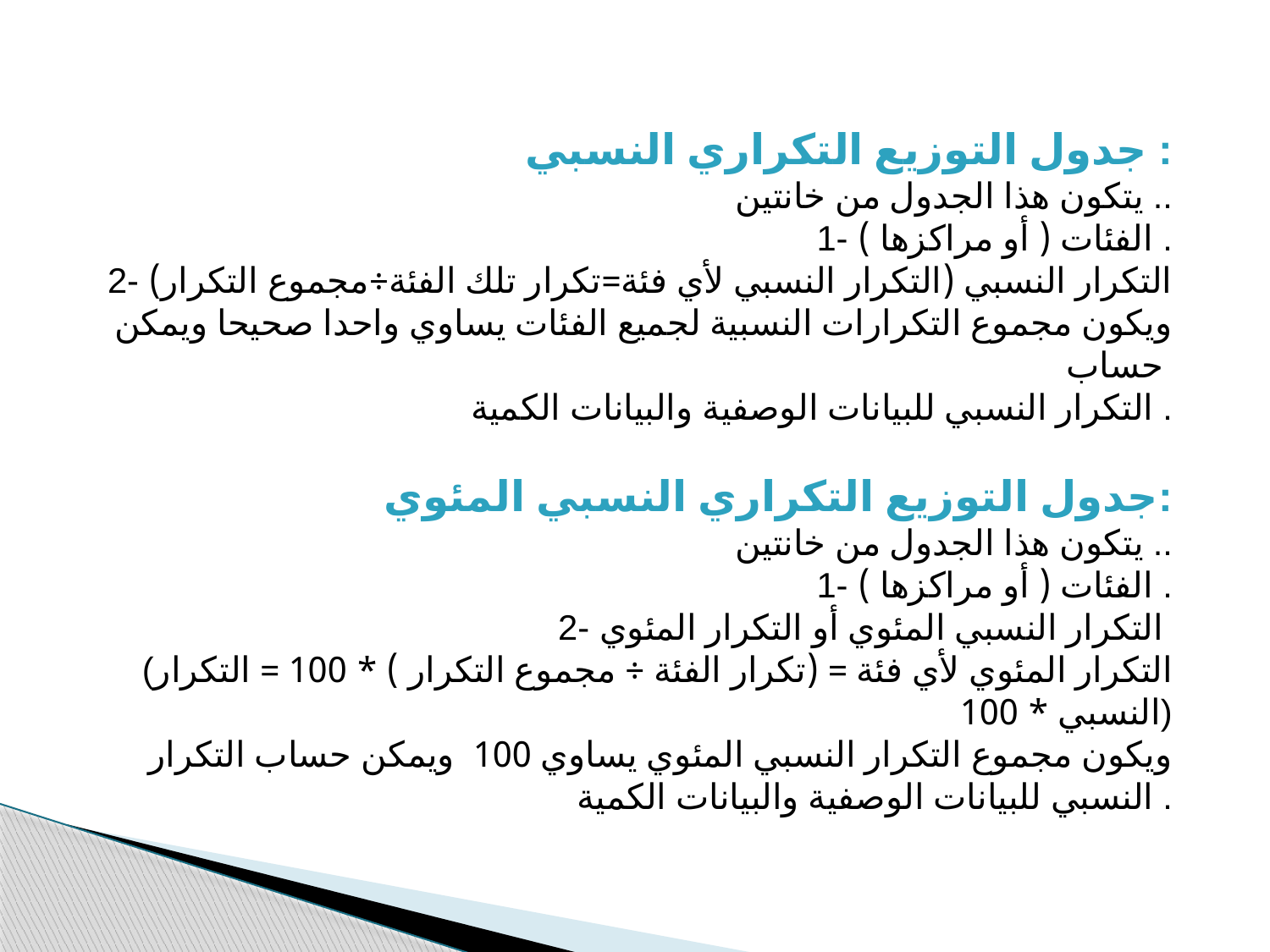

جدول التوزيع التكراري النسبي :
يتكون هذا الجدول من خانتين ..
1- الفئات ( أو مراكزها ) .
2- التكرار النسبي (التكرار النسبي لأي فئة=تكرار تلك الفئة÷مجموع التكرار)
ويكون مجموع التكرارات النسبية لجميع الفئات يساوي واحدا صحيحا ويمكن حساب
التكرار النسبي للبيانات الوصفية والبيانات الكمية .

جدول التوزيع التكراري النسبي المئوي:
يتكون هذا الجدول من خانتين ..
1- الفئات ( أو مراكزها ) .
2- التكرار النسبي المئوي أو التكرار المئوي
(التكرار المئوي لأي فئة = (تكرار الفئة ÷ مجموع التكرار ) * 100 = التكرار النسبي * 100)
ويكون مجموع التكرار النسبي المئوي يساوي 100  ويمكن حساب التكرار النسبي للبيانات الوصفية والبيانات الكمية .